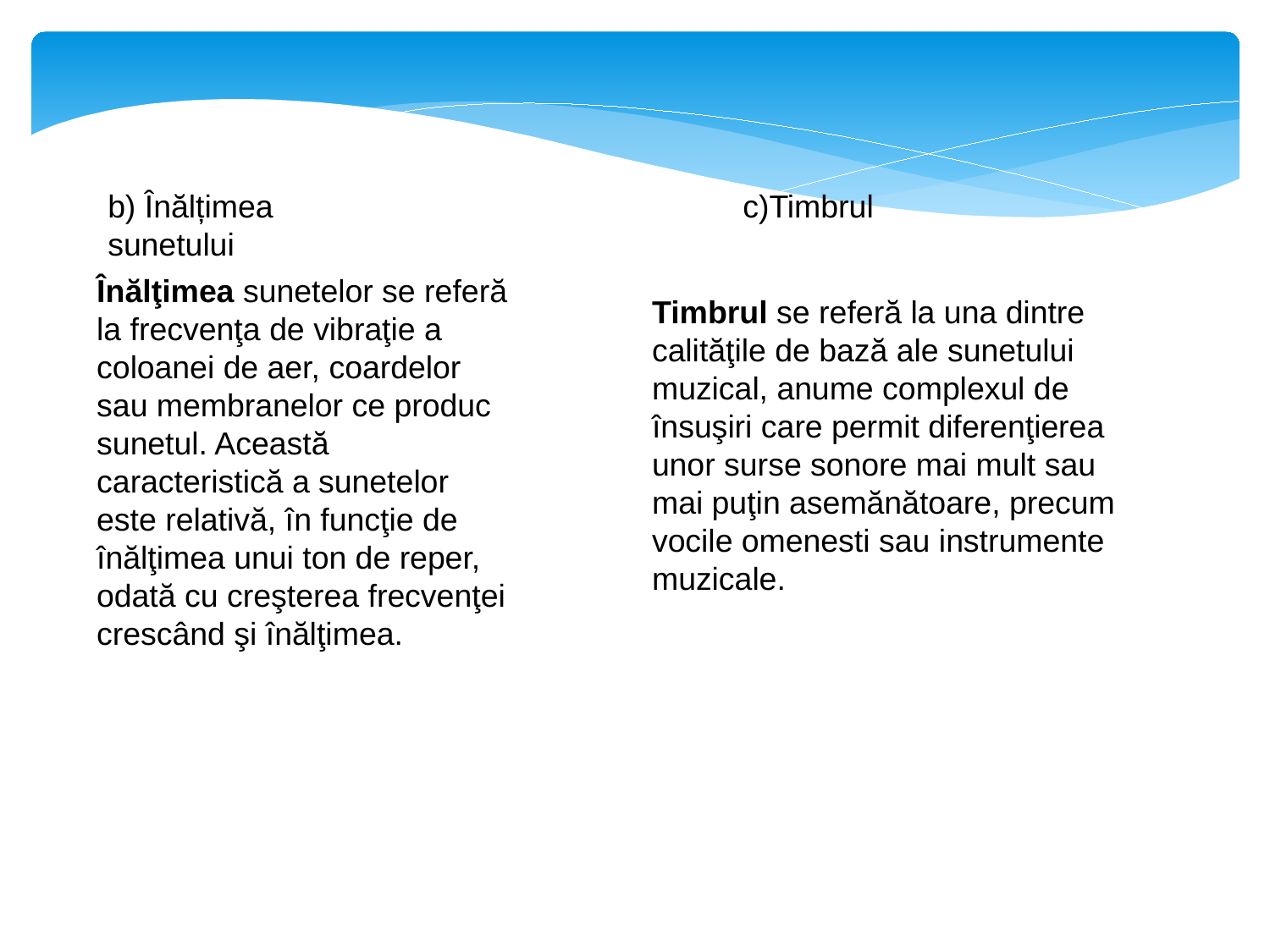

b) Înălțimea sunetului
c)Timbrul
Înălţimea sunetelor se referă la frecvenţa de vibraţie a coloanei de aer, coardelor sau membranelor ce produc sunetul. Această caracteristică a sunetelor este relativă, în funcţie de înălţimea unui ton de reper, odată cu creşterea frecvenţei crescând şi înălţimea.
Timbrul se referă la una dintre calităţile de bază ale sunetului muzical, anume complexul de însuşiri care permit diferenţierea unor surse sonore mai mult sau mai puţin asemănătoare, precum vocile omenesti sau instrumente muzicale.